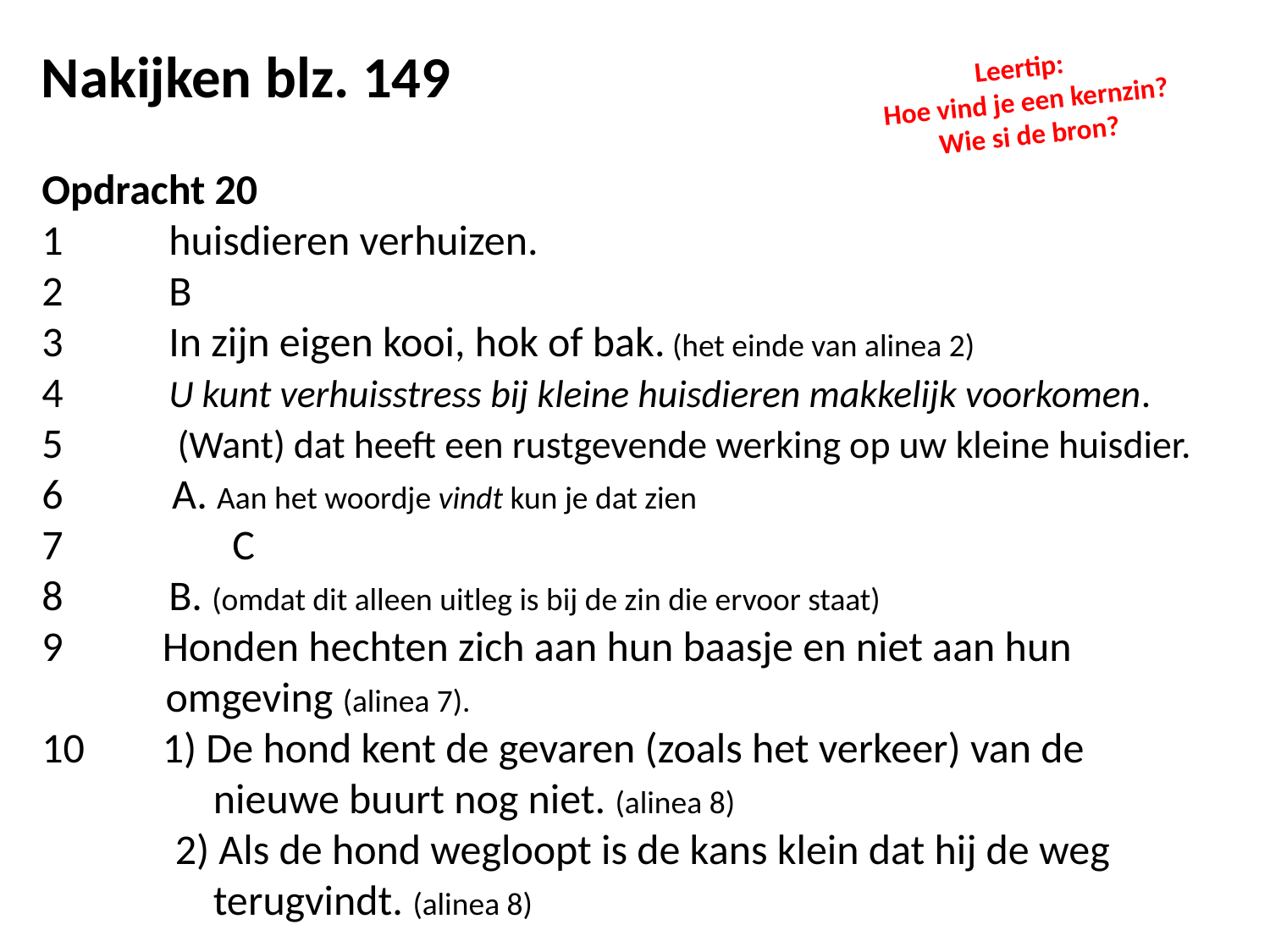

Nakijken blz. 149
Leertip:
Hoe vind je een kernzin?
Wie si de bron?
Opdracht 20
1	huisdieren verhuizen.
2	B
3	In zijn eigen kooi, hok of bak. (het einde van alinea 2)
4	U kunt verhuisstress bij kleine huisdieren makkelijk voorkomen.
5	 (Want) dat heeft een rustgevende werking op uw kleine huisdier.
       A. Aan het woordje vindt kun je dat zien
	C
8	B. (omdat dit alleen uitleg is bij de zin die ervoor staat)
      Honden hechten zich aan hun baasje en niet aan hun
             omgeving (alinea 7).
      1) De hond kent de gevaren (zoals het verkeer) van de
                  nieuwe buurt nog niet. (alinea 8)
              2) Als de hond wegloopt is de kans klein dat hij de weg
                  terugvindt. (alinea 8)